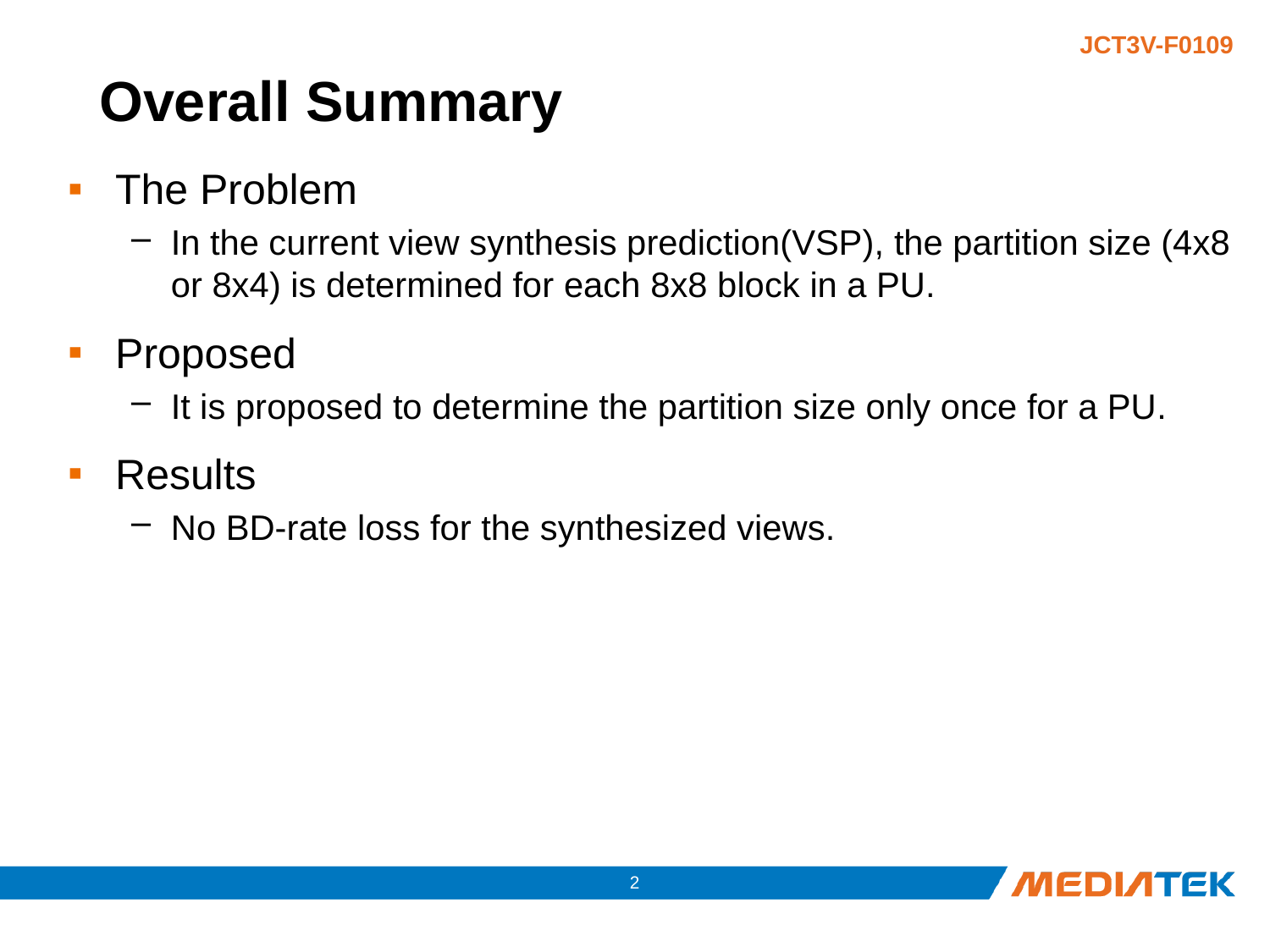

# Overall Summary
The Problem
In the current view synthesis prediction(VSP), the partition size (4x8 or 8x4) is determined for each 8x8 block in a PU.
Proposed
It is proposed to determine the partition size only once for a PU.
Results
No BD-rate loss for the synthesized views.
2